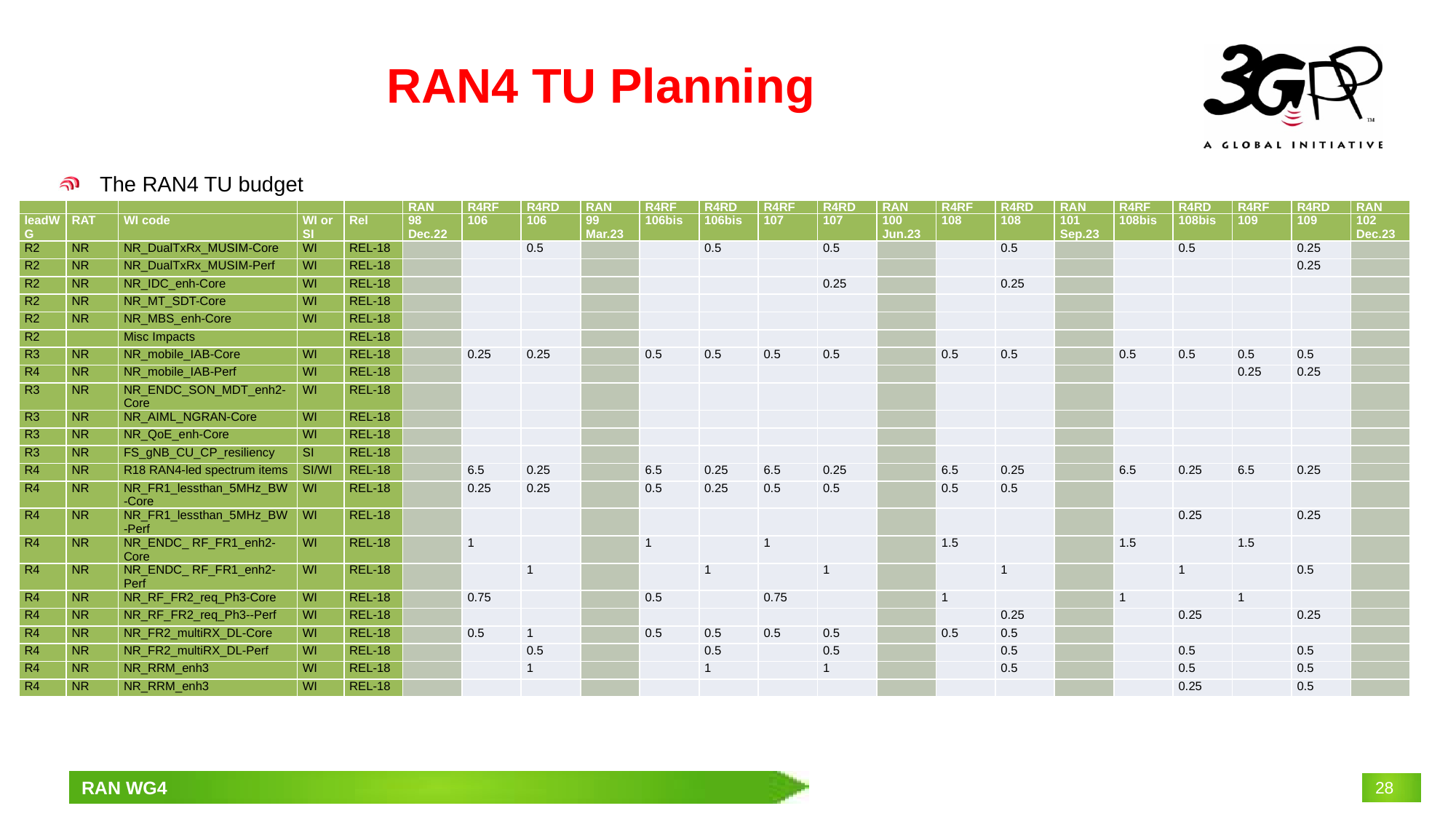

# RAN4 TU Planning
The RAN4 TU budget

|  |  |  |  |  | RAN | R4RF | R4RD | RAN | R4RF | R4RD | R4RF | R4RD | RAN | R4RF | R4RD | RAN | R4RF | R4RD | R4RF | R4RD | RAN |
| --- | --- | --- | --- | --- | --- | --- | --- | --- | --- | --- | --- | --- | --- | --- | --- | --- | --- | --- | --- | --- | --- |
| leadWG | RAT | WI code | WI or SI | Rel | 98 Dec.22 | 106 | 106 | 99 Mar.23 | 106bis | 106bis | 107 | 107 | 100 Jun.23 | 108 | 108 | 101 Sep.23 | 108bis | 108bis | 109 | 109 | 102 Dec.23 |
| R2 | NR | NR\_DualTxRx\_MUSIM-Core | WI | REL-18 |  |  | 0.5 |  |  | 0.5 |  | 0.5 |  |  | 0.5 |  |  | 0.5 |  | 0.25 |  |
| R2 | NR | NR\_DualTxRx\_MUSIM-Perf | WI | REL-18 |  |  |  |  |  |  |  |  |  |  |  |  |  |  |  | 0.25 |  |
| R2 | NR | NR\_IDC\_enh-Core | WI | REL-18 |  |  |  |  |  |  |  | 0.25 |  |  | 0.25 |  |  |  |  |  |  |
| R2 | NR | NR\_MT\_SDT-Core | WI | REL-18 |  |  |  |  |  |  |  |  |  |  |  |  |  |  |  |  |  |
| R2 | NR | NR\_MBS\_enh-Core | WI | REL-18 |  |  |  |  |  |  |  |  |  |  |  |  |  |  |  |  |  |
| R2 |  | Misc Impacts |  | REL-18 |  |  |  |  |  |  |  |  |  |  |  |  |  |  |  |  |  |
| R3 | NR | NR\_mobile\_IAB-Core | WI | REL-18 |  | 0.25 | 0.25 |  | 0.5 | 0.5 | 0.5 | 0.5 |  | 0.5 | 0.5 |  | 0.5 | 0.5 | 0.5 | 0.5 |  |
| R4 | NR | NR\_mobile\_IAB-Perf | WI | REL-18 |  |  |  |  |  |  |  |  |  |  |  |  |  |  | 0.25 | 0.25 |  |
| R3 | NR | NR\_ENDC\_SON\_MDT\_enh2-Core | WI | REL-18 |  |  |  |  |  |  |  |  |  |  |  |  |  |  |  |  |  |
| R3 | NR | NR\_AIML\_NGRAN-Core | WI | REL-18 |  |  |  |  |  |  |  |  |  |  |  |  |  |  |  |  |  |
| R3 | NR | NR\_QoE\_enh-Core | WI | REL-18 |  |  |  |  |  |  |  |  |  |  |  |  |  |  |  |  |  |
| R3 | NR | FS\_gNB\_CU\_CP\_resiliency | SI | REL-18 |  |  |  |  |  |  |  |  |  |  |  |  |  |  |  |  |  |
| R4 | NR | R18 RAN4-led spectrum items | SI/WI | REL-18 |  | 6.5 | 0.25 |  | 6.5 | 0.25 | 6.5 | 0.25 |  | 6.5 | 0.25 |  | 6.5 | 0.25 | 6.5 | 0.25 |  |
| R4 | NR | NR\_FR1\_lessthan\_5MHz\_BW-Core | WI | REL-18 |  | 0.25 | 0.25 |  | 0.5 | 0.25 | 0.5 | 0.5 |  | 0.5 | 0.5 |  |  |  |  |  |  |
| R4 | NR | NR\_FR1\_lessthan\_5MHz\_BW-Perf | WI | REL-18 |  |  |  |  |  |  |  |  |  |  |  |  |  | 0.25 |  | 0.25 |  |
| R4 | NR | NR\_ENDC\_ RF\_FR1\_enh2-Core | WI | REL-18 |  | 1 |  |  | 1 |  | 1 |  |  | 1.5 |  |  | 1.5 |  | 1.5 |  |  |
| R4 | NR | NR\_ENDC\_ RF\_FR1\_enh2-Perf | WI | REL-18 |  |  | 1 |  |  | 1 |  | 1 |  |  | 1 |  |  | 1 |  | 0.5 |  |
| R4 | NR | NR\_RF\_FR2\_req\_Ph3-Core | WI | REL-18 |  | 0.75 |  |  | 0.5 |  | 0.75 |  |  | 1 |  |  | 1 |  | 1 |  |  |
| R4 | NR | NR\_RF\_FR2\_req\_Ph3--Perf | WI | REL-18 |  |  |  |  |  |  |  |  |  |  | 0.25 |  |  | 0.25 |  | 0.25 |  |
| R4 | NR | NR\_FR2\_multiRX\_DL-Core | WI | REL-18 |  | 0.5 | 1 |  | 0.5 | 0.5 | 0.5 | 0.5 |  | 0.5 | 0.5 |  |  |  |  |  |  |
| R4 | NR | NR\_FR2\_multiRX\_DL-Perf | WI | REL-18 |  |  | 0.5 |  |  | 0.5 |  | 0.5 |  |  | 0.5 |  |  | 0.5 |  | 0.5 |  |
| R4 | NR | NR\_RRM\_enh3 | WI | REL-18 |  |  | 1 |  |  | 1 |  | 1 |  |  | 0.5 |  |  | 0.5 |  | 0.5 |  |
| R4 | NR | NR\_RRM\_enh3 | WI | REL-18 |  |  |  |  |  |  |  |  |  |  |  |  |  | 0.25 |  | 0.5 |  |